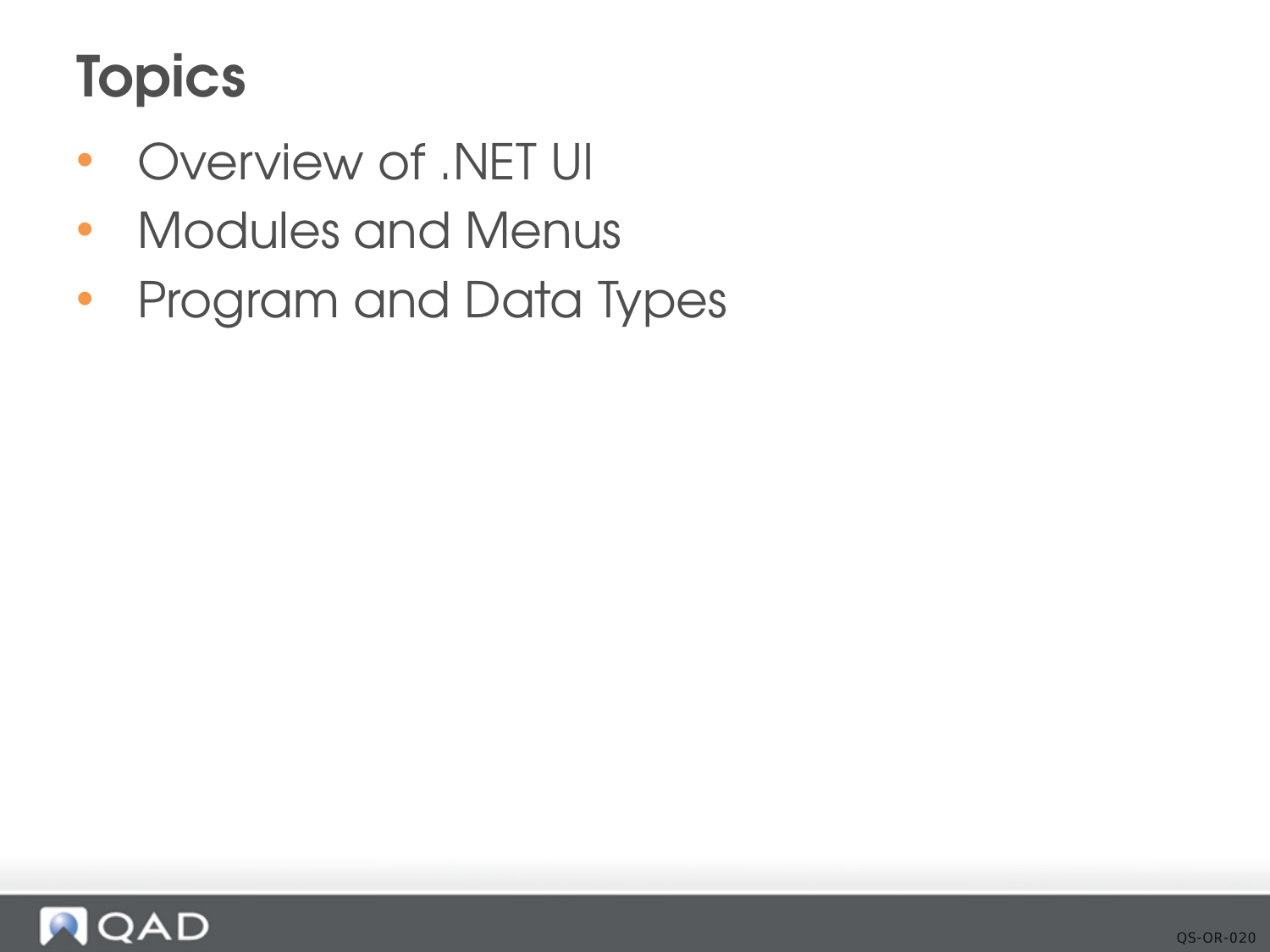

# Topics
 Overview of .NET UI
 Modules and Menus
 Program and Data Types

QS-OR-020